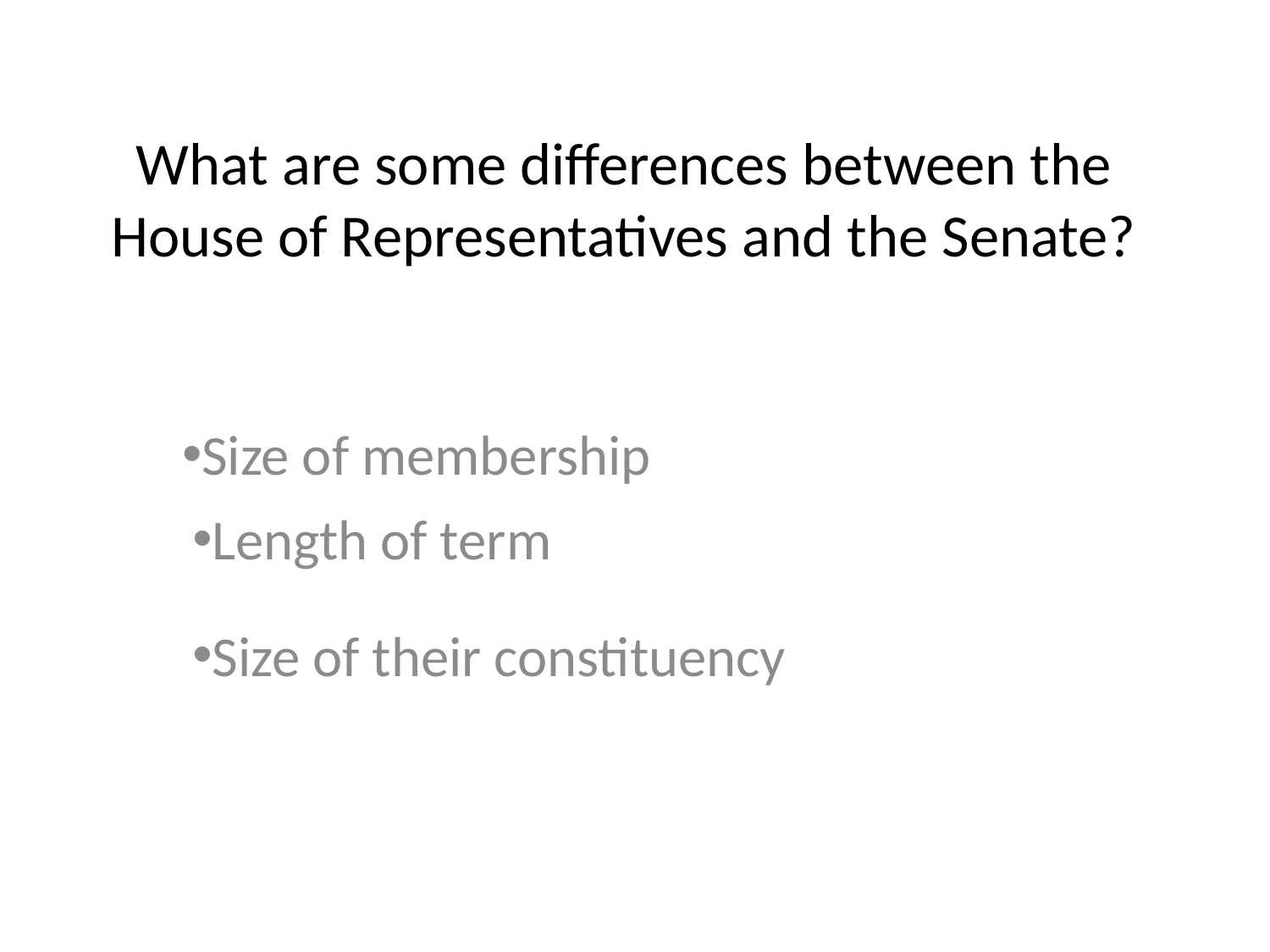

# What are some differences between the House of Representatives and the Senate?
Size of membership
Length of term
Size of their constituency